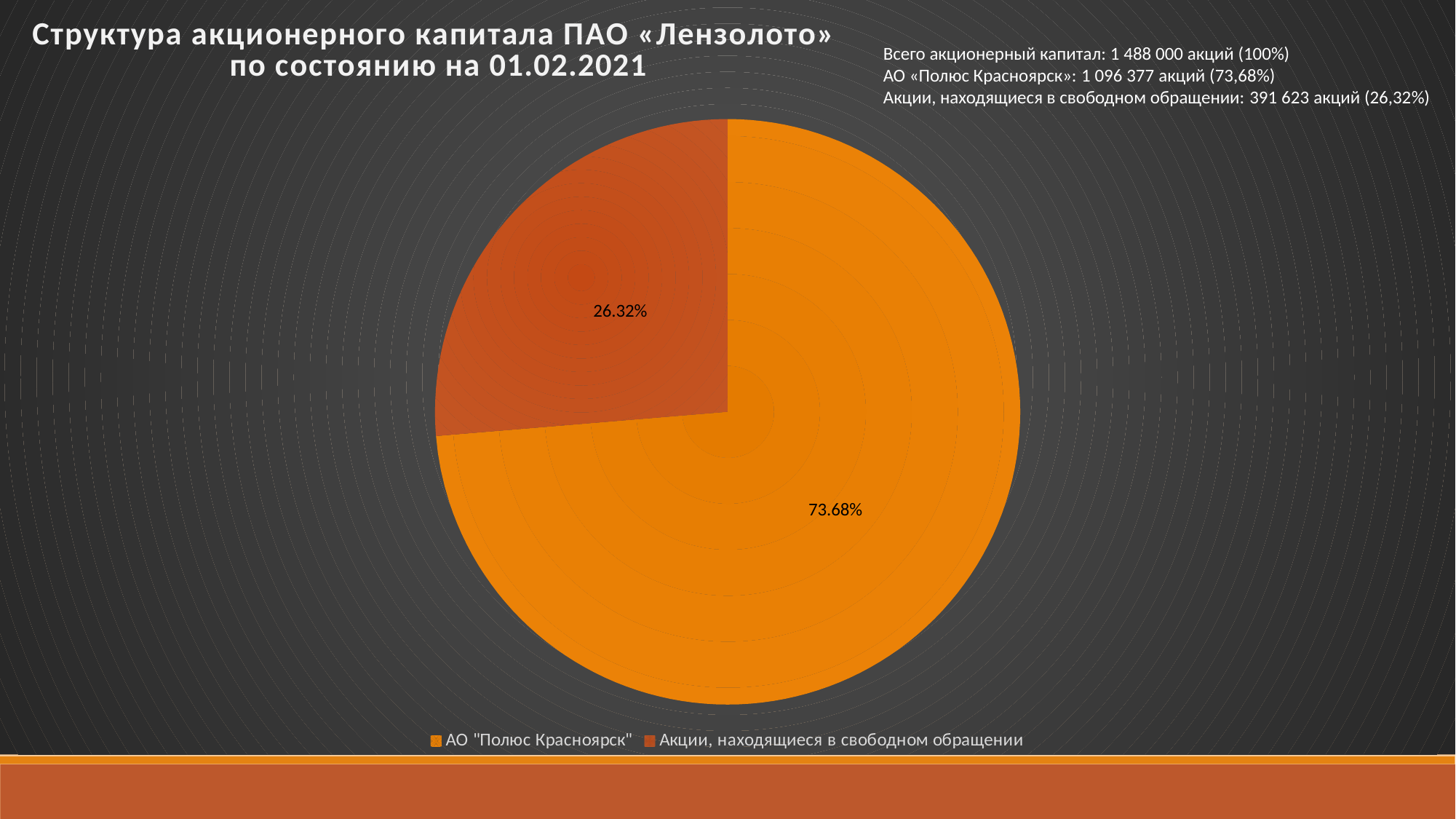

### Chart: Структура акционерного капитала ПАО «Лензолото»
по состоянию на 01.02.2021

| Category | Структура акционерного капитала |
|---|---|
| АО "Полюс Красноярск" | 73.68 |
| Акции, находящиеся в свободном обращении | 26.32 |
Всего акционерный капитал: 1 488 000 акций (100%)
АО «Полюс Красноярск»: 1 096 377 акций (73,68%)
Акции, находящиеся в свободном обращении: 391 623 акций (26,32%)
#